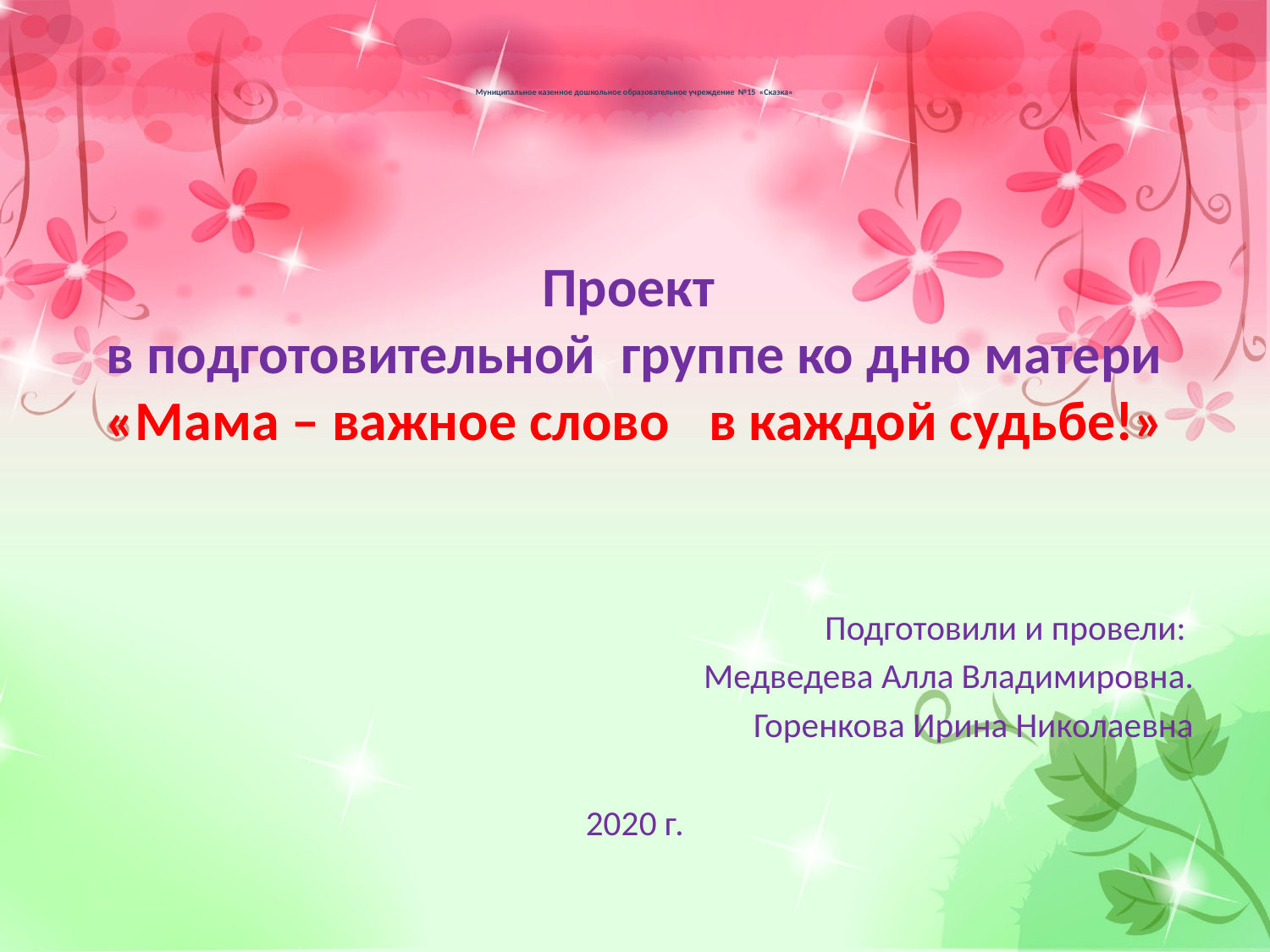

# Муниципальное казенное дошкольное образовательное учреждение  №15  «Сказка»

Проект
в подготовительной  группе ко дню матери
 «Мама – важное слово   в каждой судьбе!»

 Подготовили и провели:
 Медведева Алла Владимировна.
Горенкова Ирина Николаевна

2020 г.